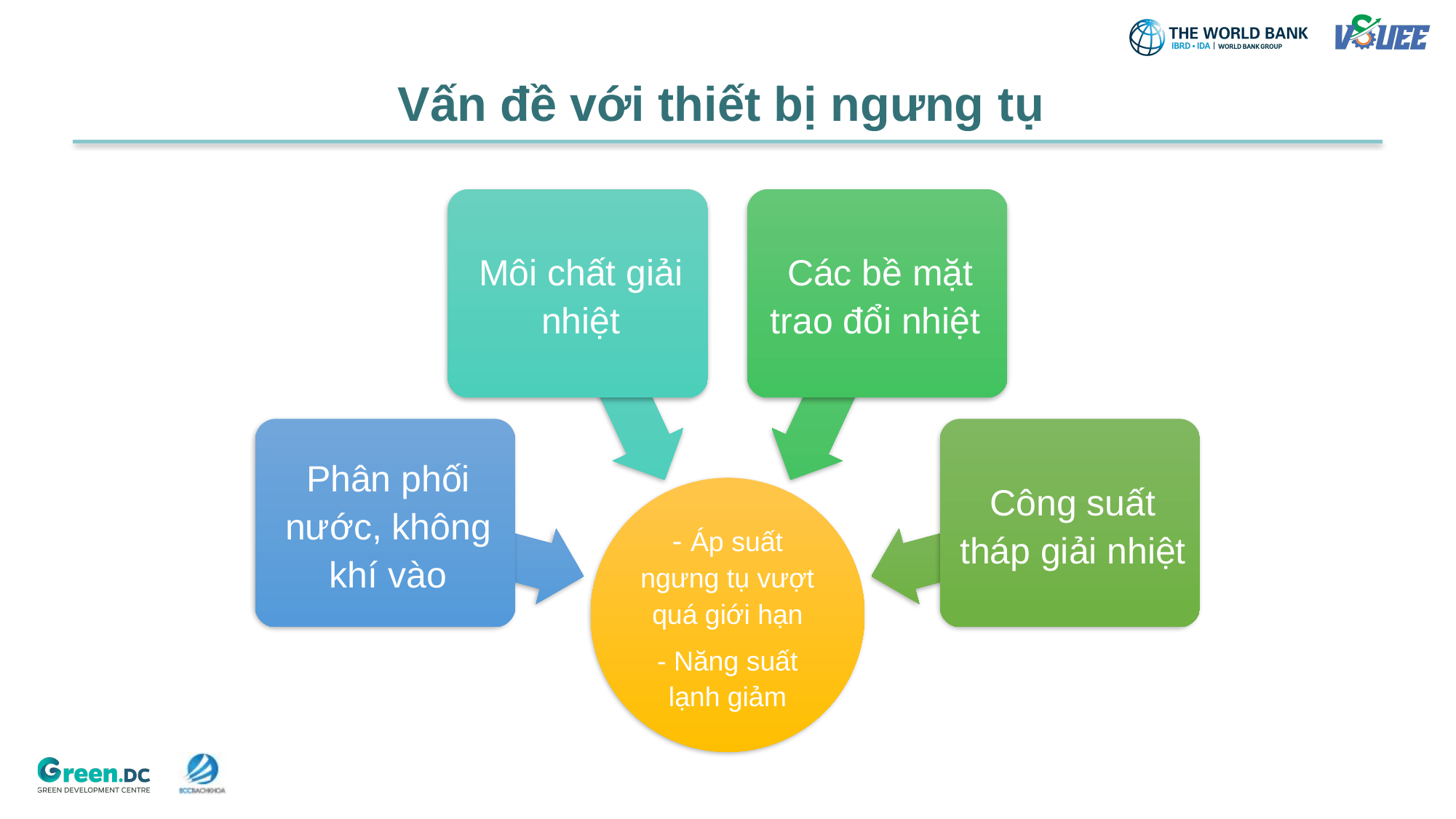

# Vấn đề với thiết bị ngưng tụ
- Áp suất ngưng tụ vượt quá giới hạn
- Năng suất lạnh giảm
Phân phối nước, không khí vào
Môi chất giải nhiệt
Các bề mặt trao đổi nhiệt
Công suất tháp giải nhiệt